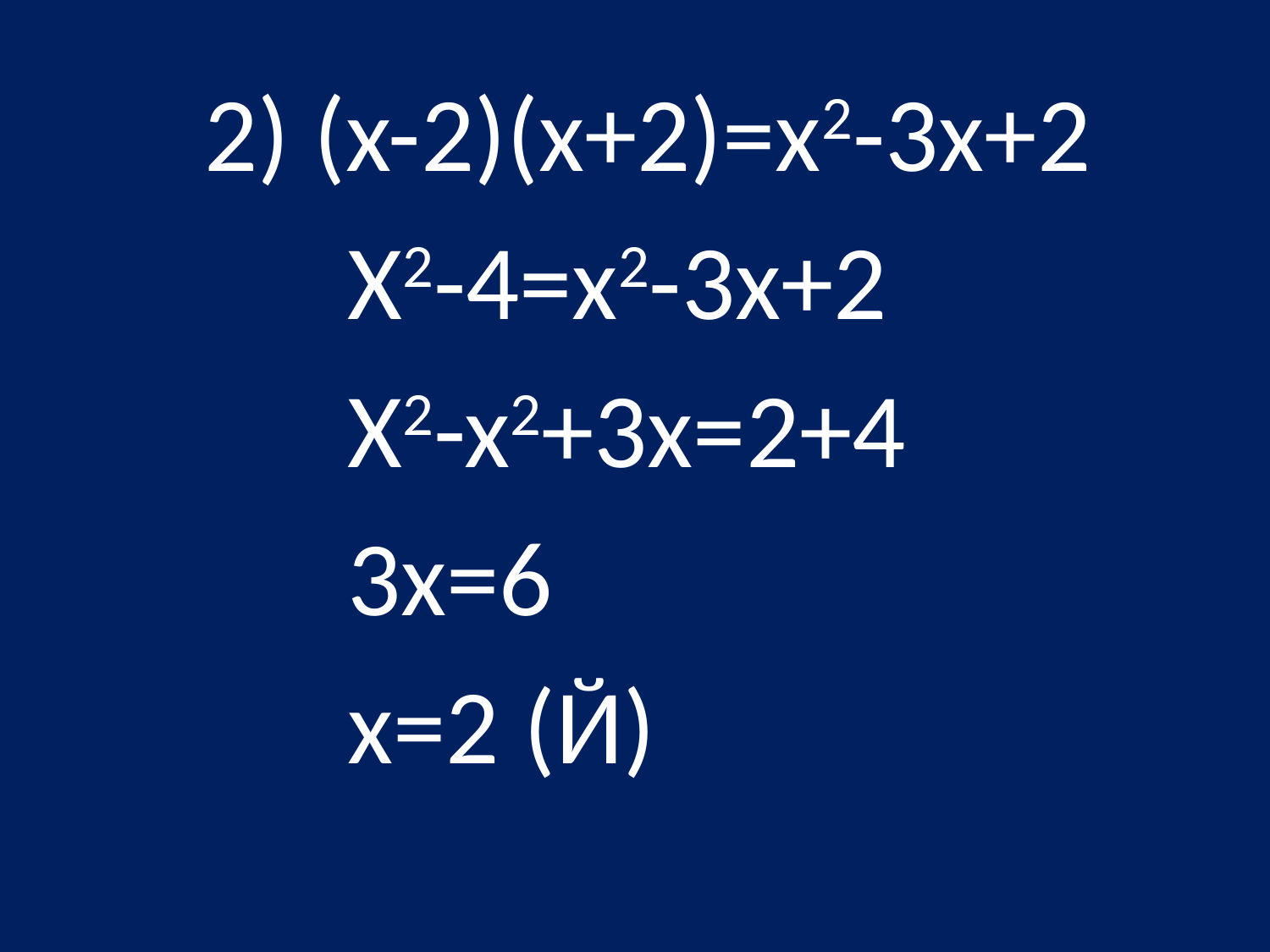

2) (x-2)(x+2)=x2-3x+2
              X2-4=x2-3x+2
              X2-x2+3x=2+4
              3x=6
              x=2 (Й)